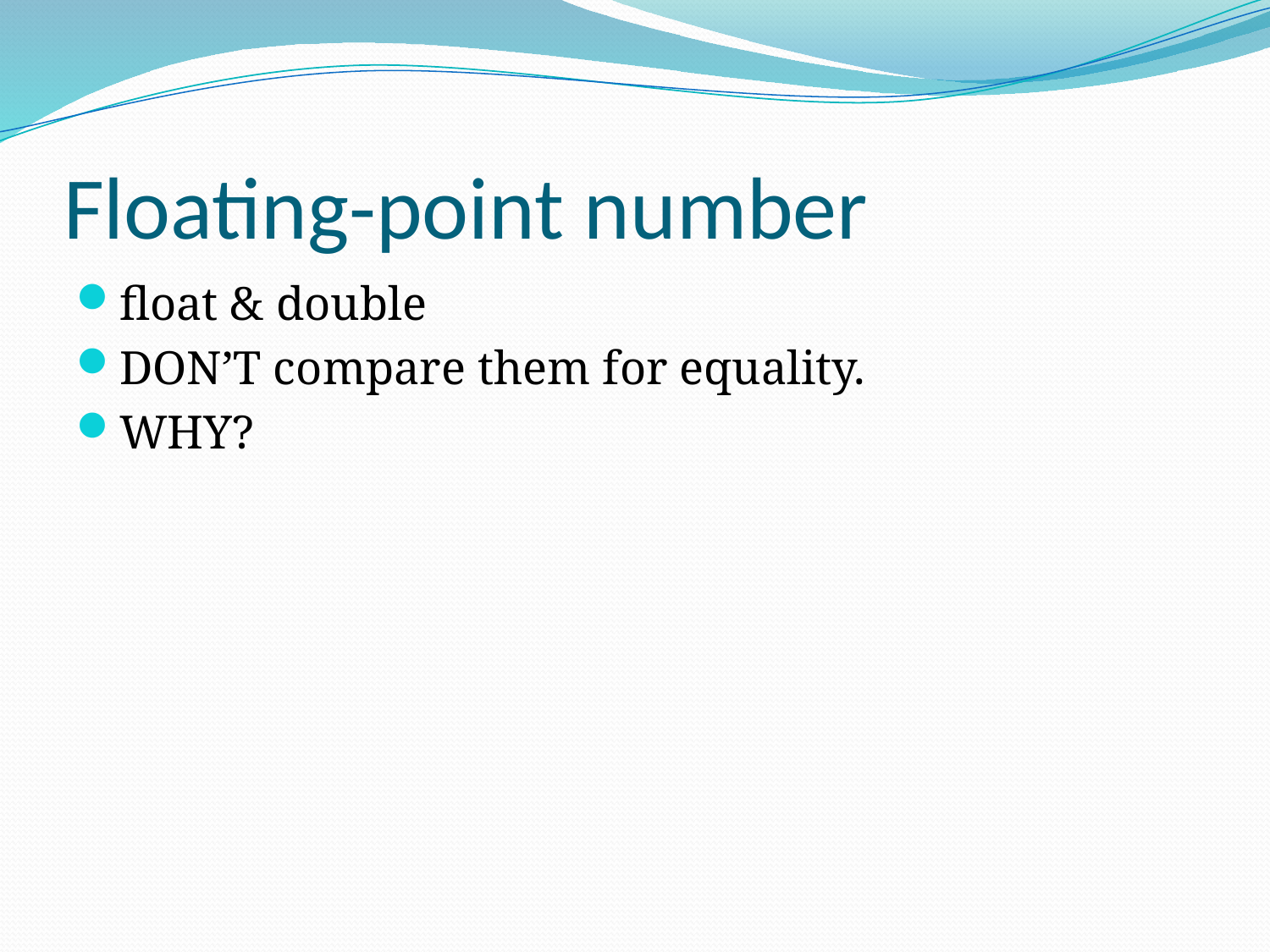

# Floating-point number
float & double
DON’T compare them for equality.
WHY?